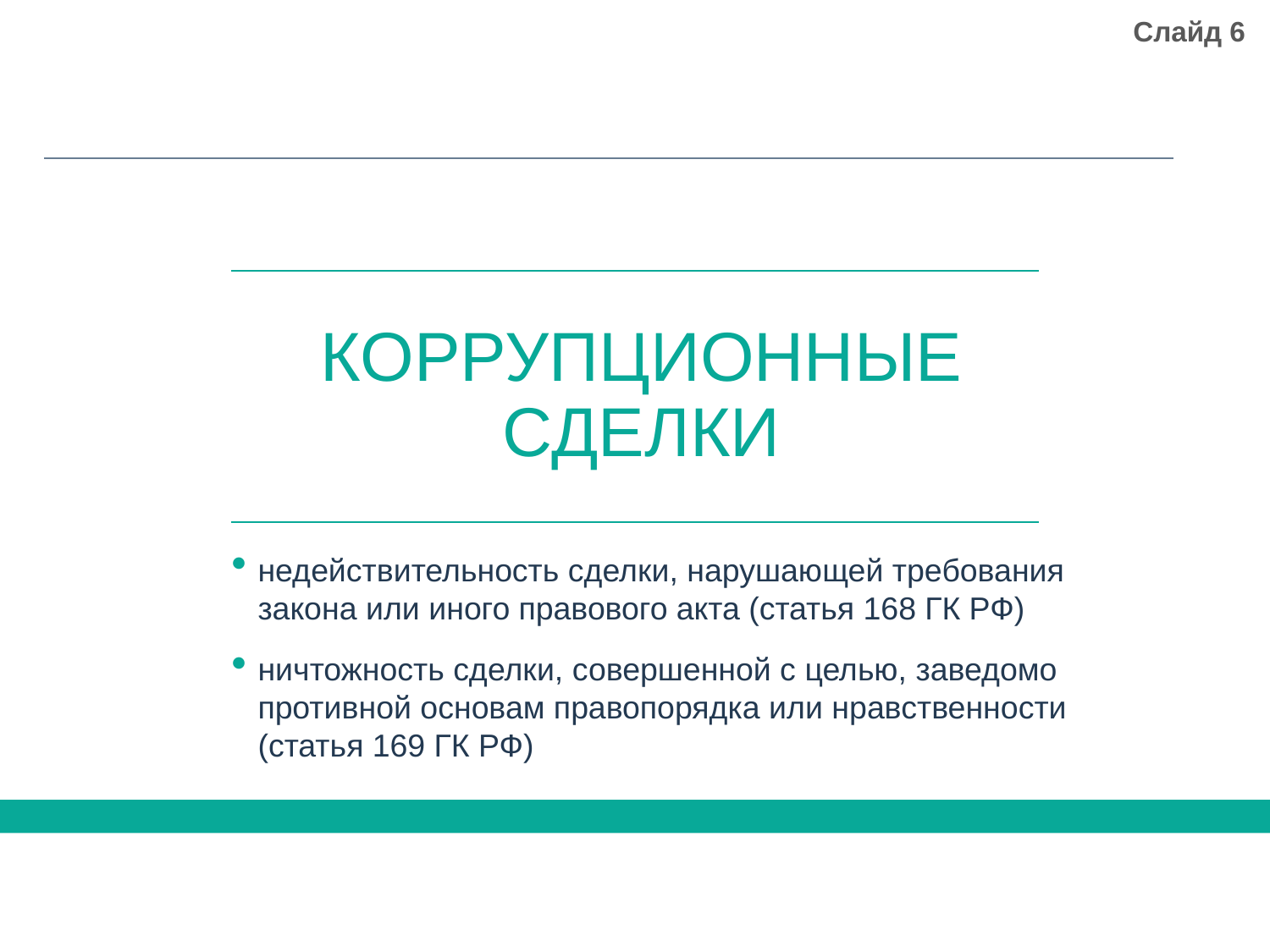

Слайд 6

коррупционные сделки

недействительность сделки, нарушающей требования закона или иного правового акта (статья 168 ГК РФ)
ничтожность сделки, совершенной с целью, заведомо противной основам правопорядка или нравственности (статья 169 ГК РФ)